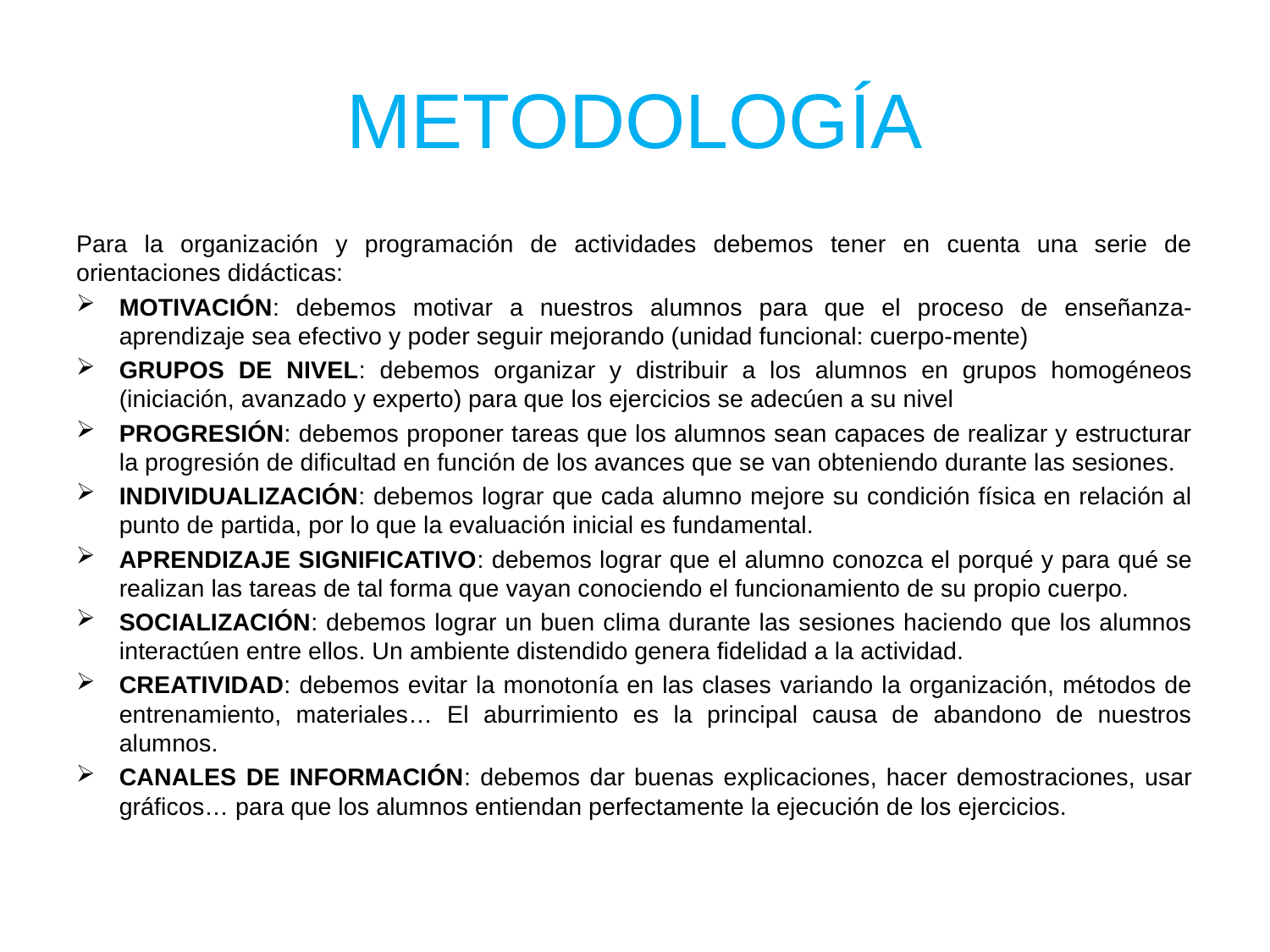

# METODOLOGÍA
Para la organización y programación de actividades debemos tener en cuenta una serie de orientaciones didácticas:
MOTIVACIÓN: debemos motivar a nuestros alumnos para que el proceso de enseñanza-aprendizaje sea efectivo y poder seguir mejorando (unidad funcional: cuerpo-mente)
GRUPOS DE NIVEL: debemos organizar y distribuir a los alumnos en grupos homogéneos (iniciación, avanzado y experto) para que los ejercicios se adecúen a su nivel
PROGRESIÓN: debemos proponer tareas que los alumnos sean capaces de realizar y estructurar la progresión de dificultad en función de los avances que se van obteniendo durante las sesiones.
INDIVIDUALIZACIÓN: debemos lograr que cada alumno mejore su condición física en relación al punto de partida, por lo que la evaluación inicial es fundamental.
APRENDIZAJE SIGNIFICATIVO: debemos lograr que el alumno conozca el porqué y para qué se realizan las tareas de tal forma que vayan conociendo el funcionamiento de su propio cuerpo.
SOCIALIZACIÓN: debemos lograr un buen clima durante las sesiones haciendo que los alumnos interactúen entre ellos. Un ambiente distendido genera fidelidad a la actividad.
CREATIVIDAD: debemos evitar la monotonía en las clases variando la organización, métodos de entrenamiento, materiales… El aburrimiento es la principal causa de abandono de nuestros alumnos.
CANALES DE INFORMACIÓN: debemos dar buenas explicaciones, hacer demostraciones, usar gráficos… para que los alumnos entiendan perfectamente la ejecución de los ejercicios.